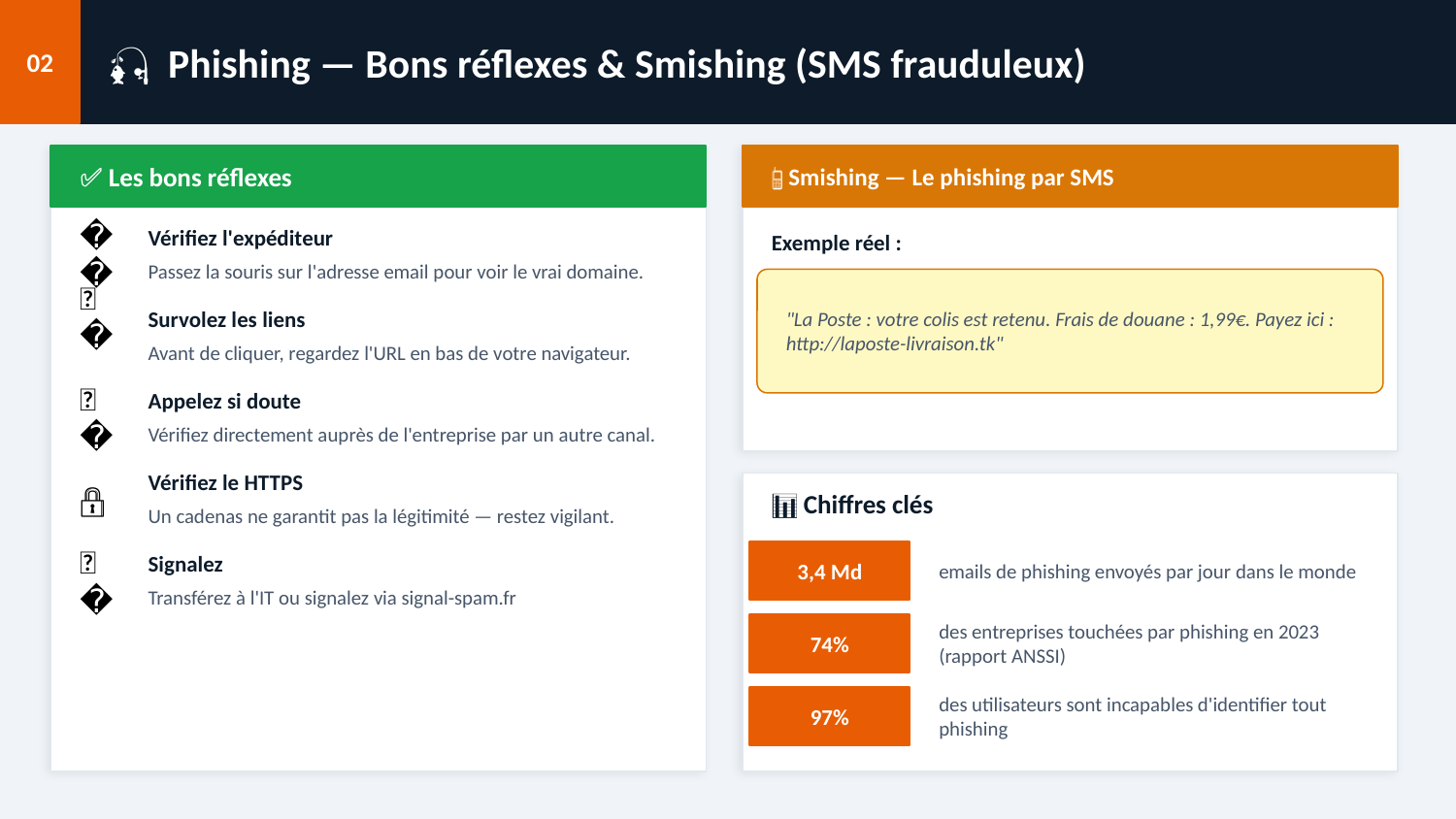

02
🎣  Phishing — Bons réflexes & Smishing (SMS frauduleux)

✅ Les bons réflexes

📱 Smishing — Le phishing par SMS
🔍
Vérifiez l'expéditeur
Exemple réel :
Passez la souris sur l'adresse email pour voir le vrai domaine.

"La Poste : votre colis est retenu. Frais de douane : 1,99€. Payez ici : http://laposte-livraison.tk"
🖱️
Survolez les liens
Avant de cliquer, regardez l'URL en bas de votre navigateur.
📞
Appelez si doute
Vérifiez directement auprès de l'entreprise par un autre canal.
🔒
Vérifiez le HTTPS

📊 Chiffres clés
Un cadenas ne garantit pas la légitimité — restez vigilant.

3,4 Md
emails de phishing envoyés par jour dans le monde
🚨
Signalez
Transférez à l'IT ou signalez via signal-spam.fr

74%
des entreprises touchées par phishing en 2023 (rapport ANSSI)

97%
des utilisateurs sont incapables d'identifier tout phishing